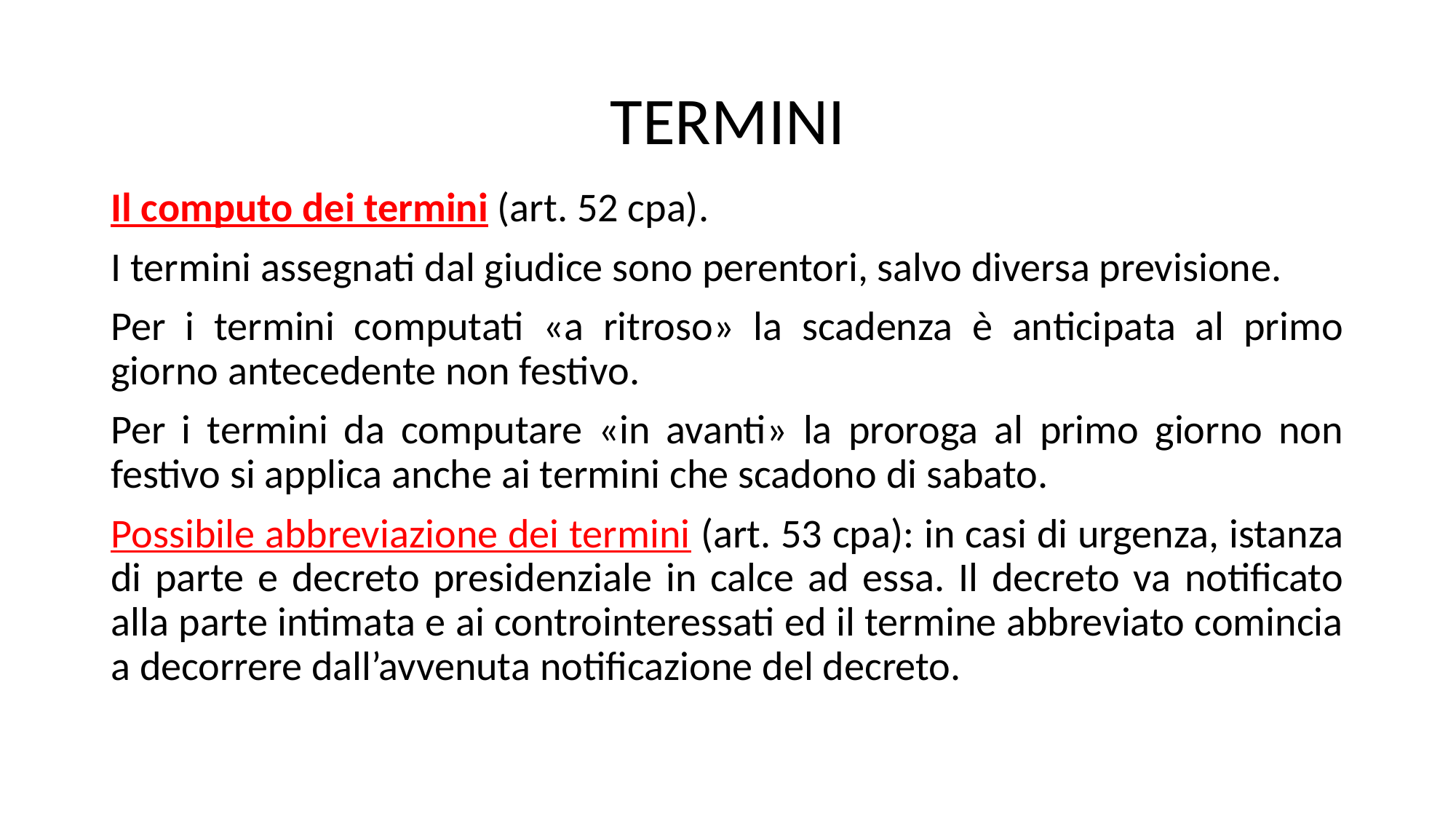

# TERMINI
Il computo dei termini (art. 52 cpa).
I termini assegnati dal giudice sono perentori, salvo diversa previsione.
Per i termini computati «a ritroso» la scadenza è anticipata al primo giorno antecedente non festivo.
Per i termini da computare «in avanti» la proroga al primo giorno non festivo si applica anche ai termini che scadono di sabato.
Possibile abbreviazione dei termini (art. 53 cpa): in casi di urgenza, istanza di parte e decreto presidenziale in calce ad essa. Il decreto va notificato alla parte intimata e ai controinteressati ed il termine abbreviato comincia a decorrere dall’avvenuta notificazione del decreto.